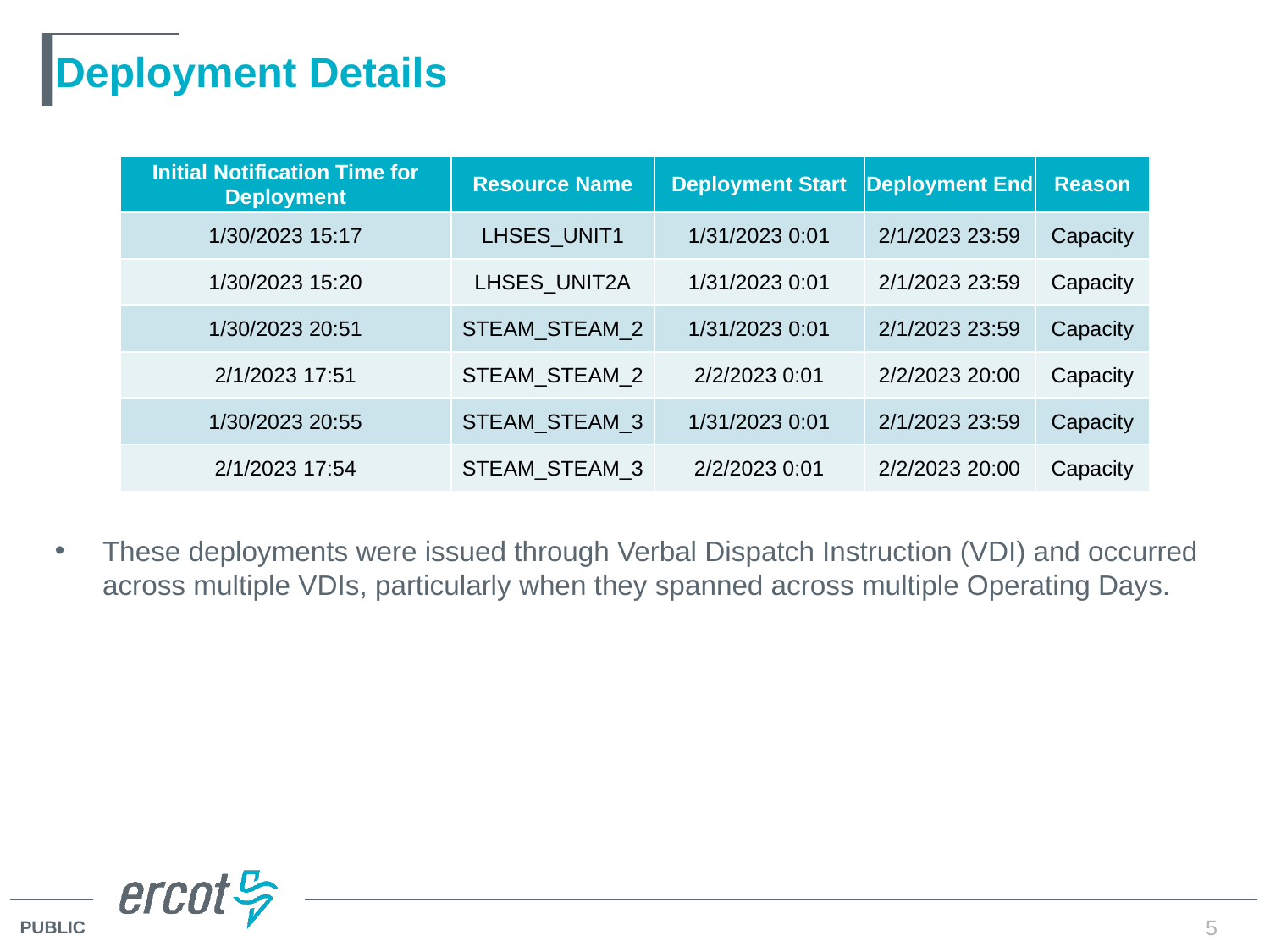

# Deployment Details
| Initial Notification Time for Deployment | Resource Name | Deployment Start | Deployment End | Reason |
| --- | --- | --- | --- | --- |
| 1/30/2023 15:17 | LHSES\_UNIT1 | 1/31/2023 0:01 | 2/1/2023 23:59 | Capacity |
| 1/30/2023 15:20 | LHSES\_UNIT2A | 1/31/2023 0:01 | 2/1/2023 23:59 | Capacity |
| 1/30/2023 20:51 | STEAM\_STEAM\_2 | 1/31/2023 0:01 | 2/1/2023 23:59 | Capacity |
| 2/1/2023 17:51 | STEAM\_STEAM\_2 | 2/2/2023 0:01 | 2/2/2023 20:00 | Capacity |
| 1/30/2023 20:55 | STEAM\_STEAM\_3 | 1/31/2023 0:01 | 2/1/2023 23:59 | Capacity |
| 2/1/2023 17:54 | STEAM\_STEAM\_3 | 2/2/2023 0:01 | 2/2/2023 20:00 | Capacity |
These deployments were issued through Verbal Dispatch Instruction (VDI) and occurred across multiple VDIs, particularly when they spanned across multiple Operating Days.
5